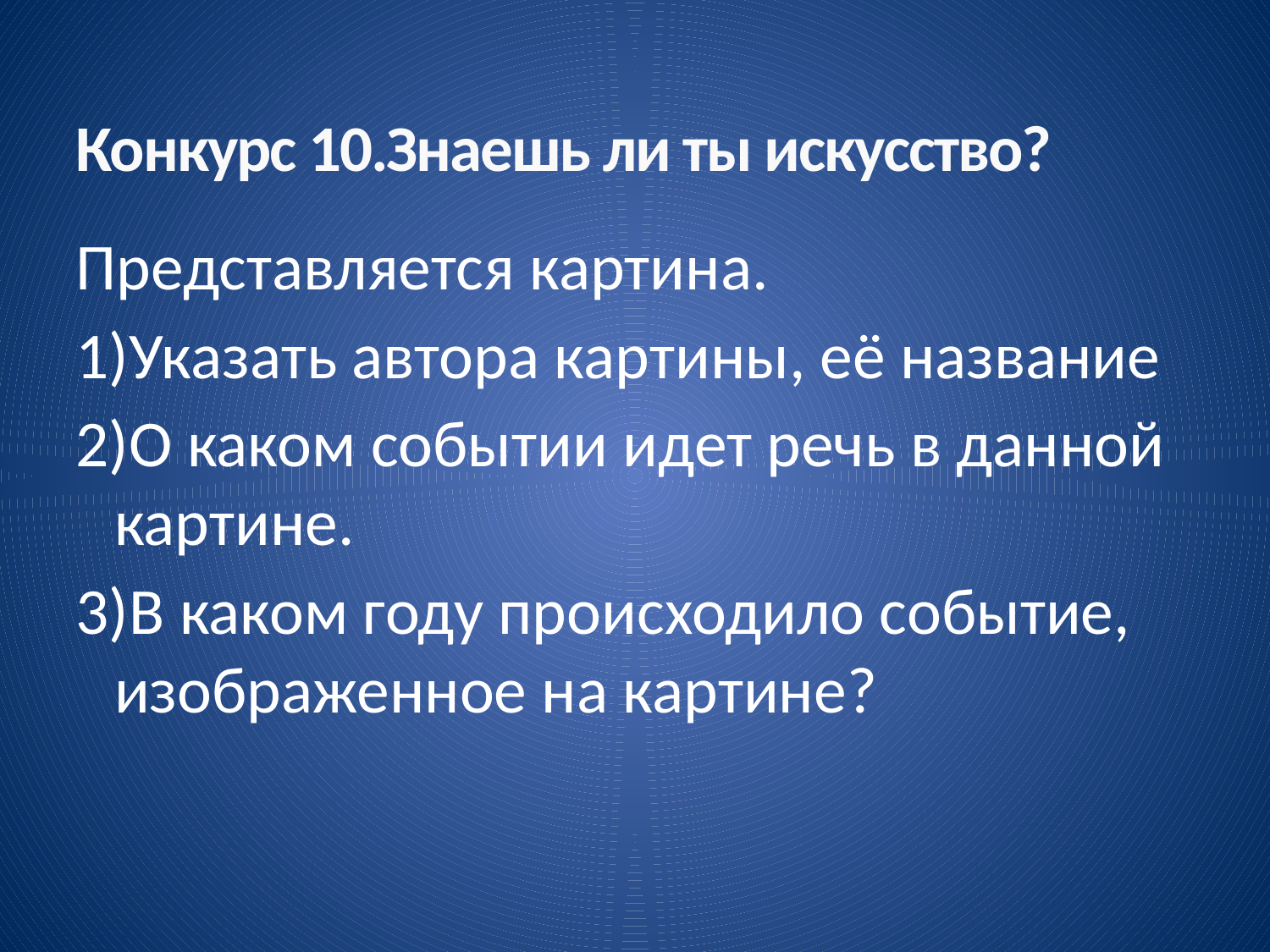

# Конкурс 10.Знаешь ли ты искусство?
Представляется картина.
1)Указать автора картины, её название
2)О каком событии идет речь в данной картине.
3)В каком году происходило событие, изображенное на картине?